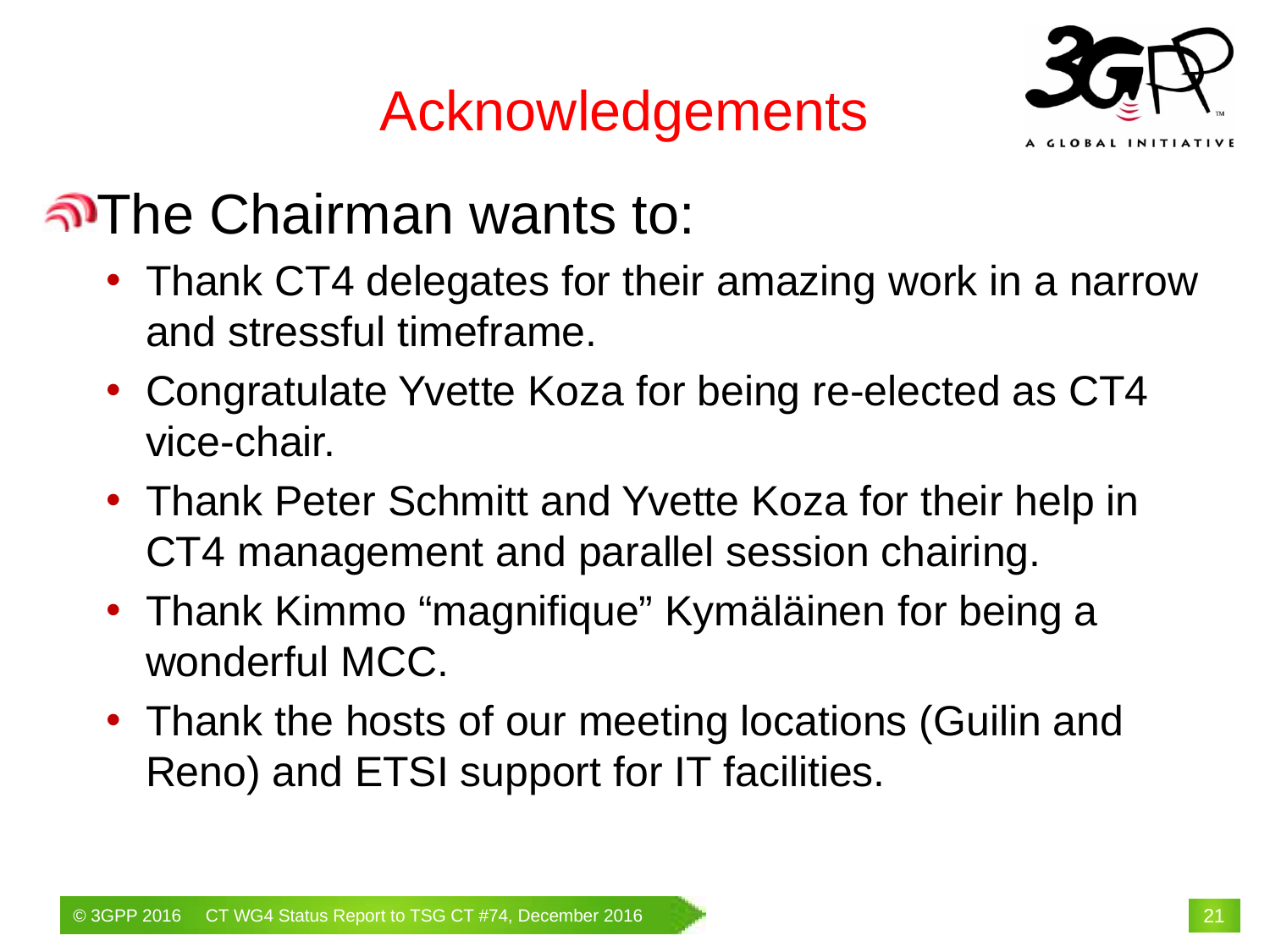

# Acknowledgements
The Chairman wants to:
Thank CT4 delegates for their amazing work in a narrow and stressful timeframe.
Congratulate Yvette Koza for being re-elected as CT4 vice-chair.
Thank Peter Schmitt and Yvette Koza for their help in CT4 management and parallel session chairing.
Thank Kimmo “magnifique” Kymäläinen for being a wonderful MCC.
Thank the hosts of our meeting locations (Guilin and Reno) and ETSI support for IT facilities.